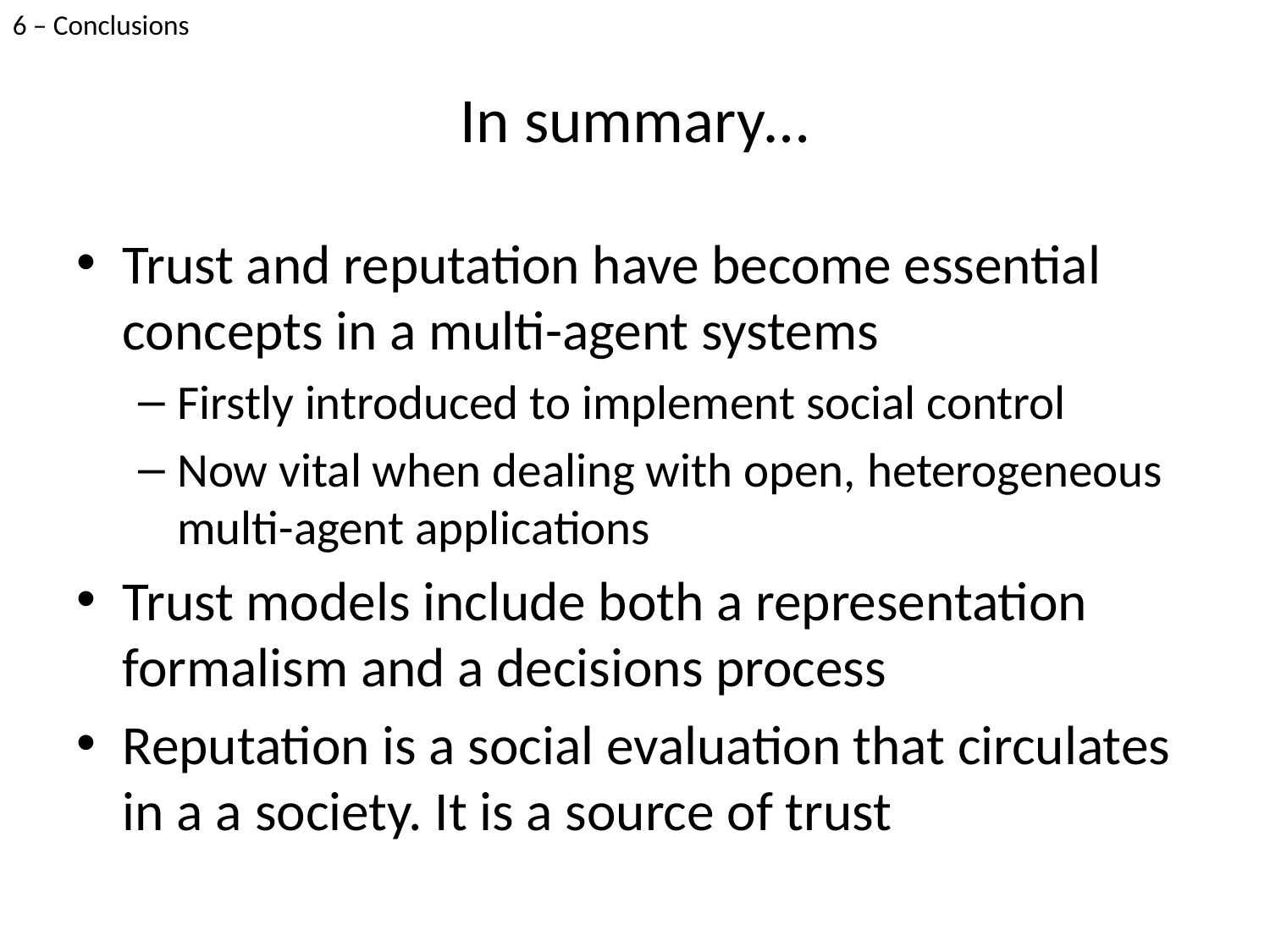

6 – Conclusions
# In summary…
Trust and reputation have become essential concepts in a multi-agent systems
Firstly introduced to implement social control
Now vital when dealing with open, heterogeneous multi-agent applications
Trust models include both a representation formalism and a decisions process
Reputation is a social evaluation that circulates in a a society. It is a source of trust